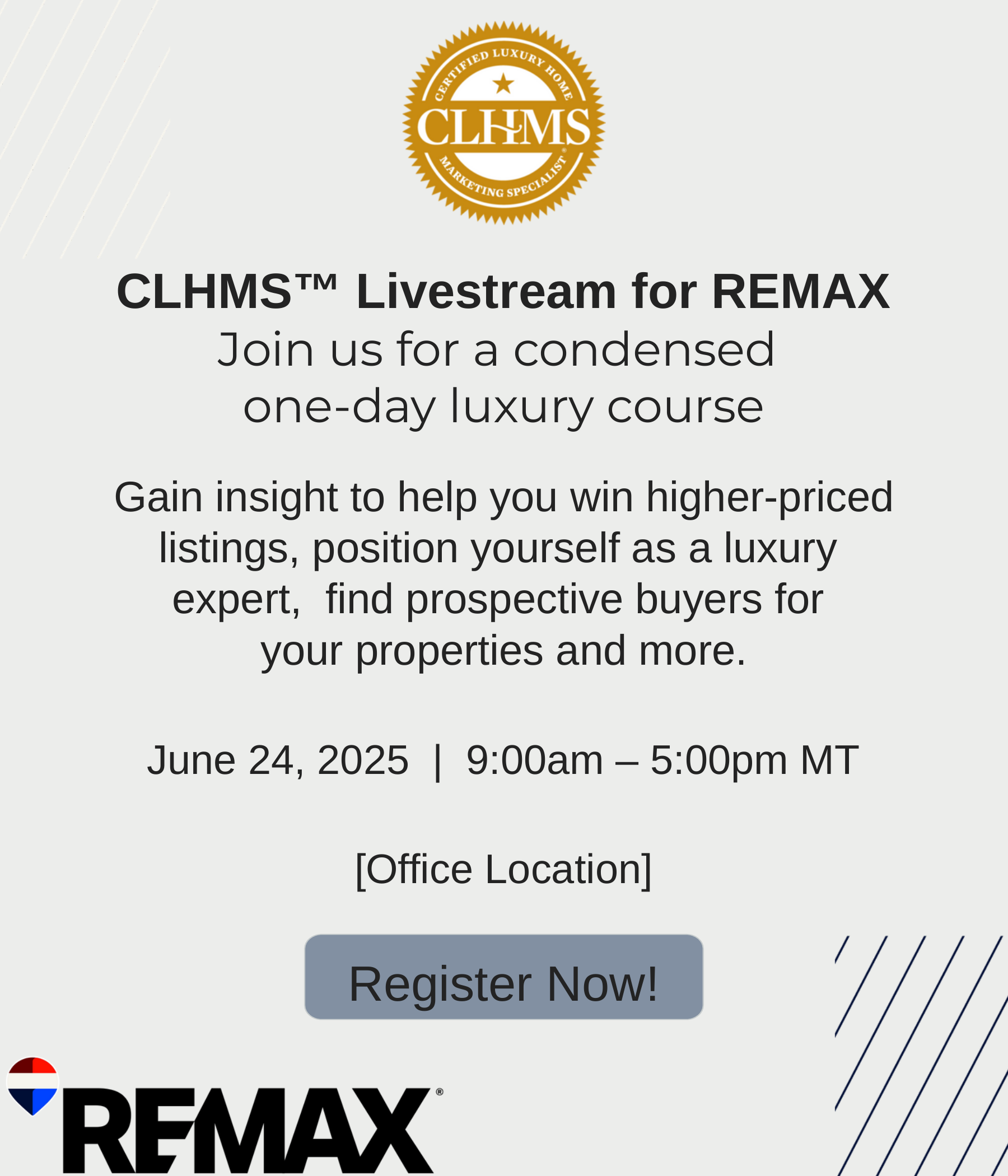

CLHMS™ Livestream for REMAX
Join us for a condensed
one-day luxury course

Gain insight to help you win higher-priced listings, position yourself as a luxury
expert,  find prospective buyers for
your properties and more.

June 24, 2025  |  9:00am – 5:00pm MT

[Office Location]

Register Now!